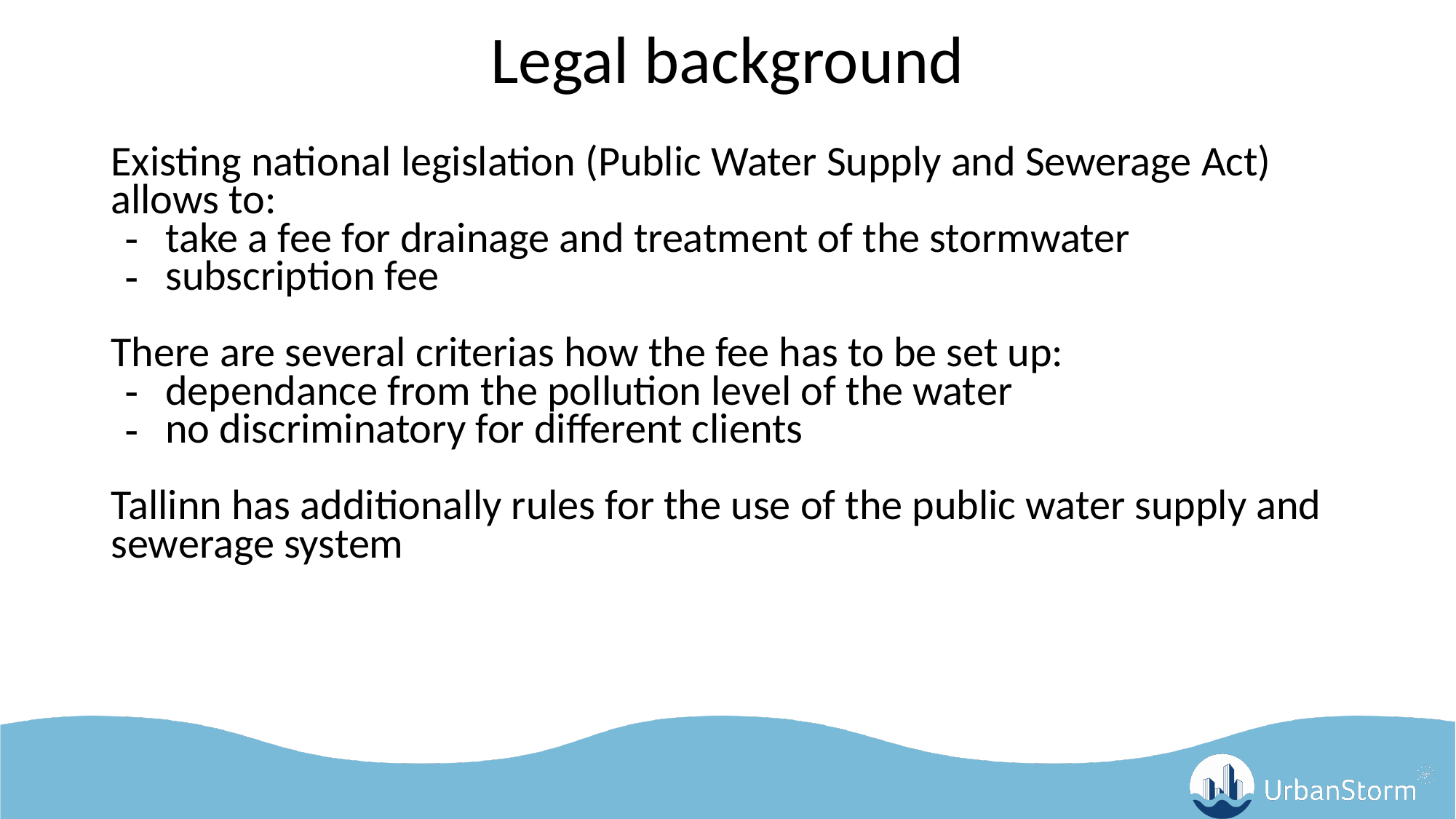

# Legal background
Existing national legislation (Public Water Supply and Sewerage Act) allows to:
take a fee for drainage and treatment of the stormwater
subscription fee

There are several criterias how the fee has to be set up:
dependance from the pollution level of the water
no discriminatory for different clients

Tallinn has additionally rules for the use of the public water supply and sewerage system